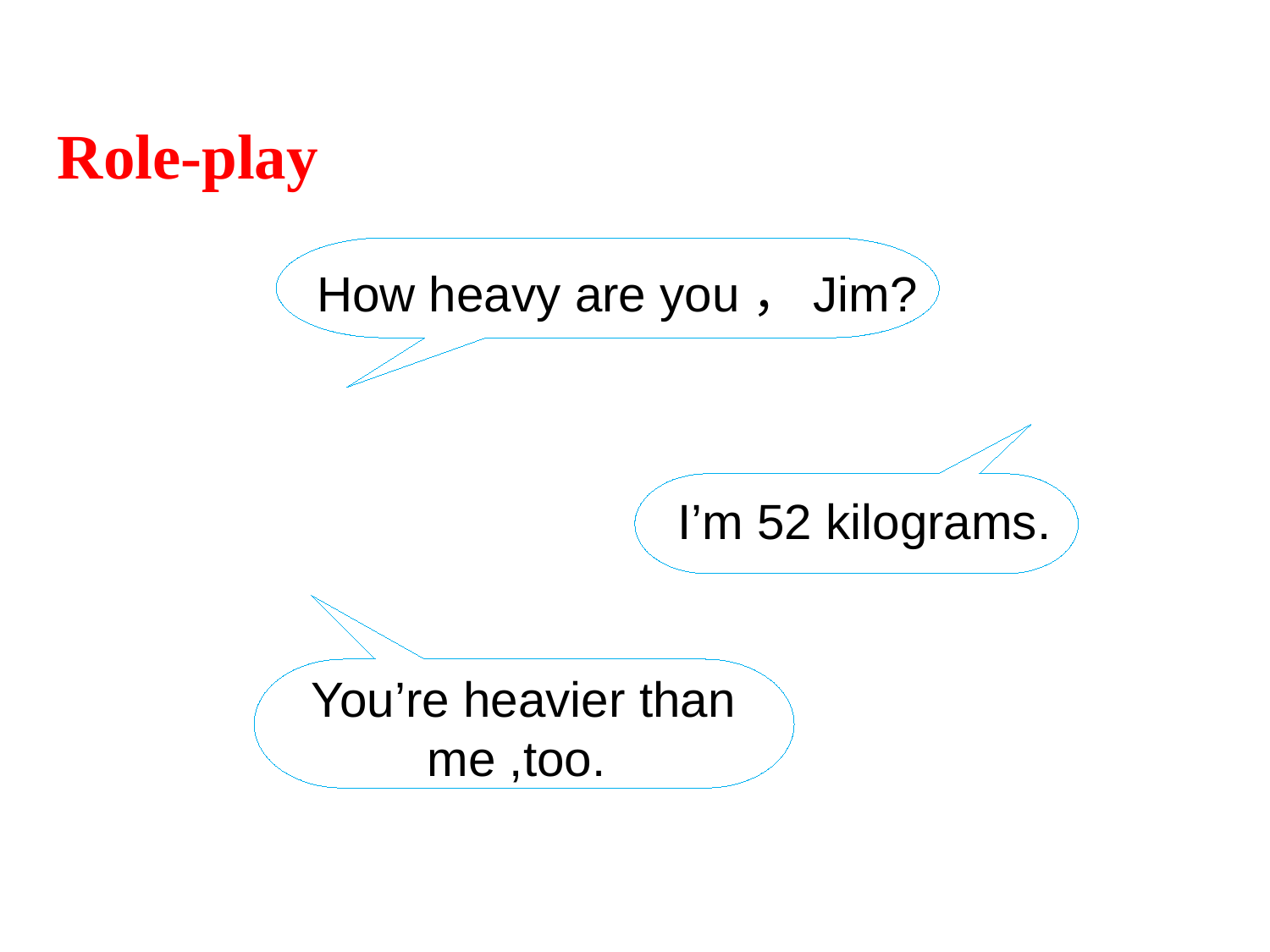

Role-play

How heavy are you，Jim?

I’m 52 kilograms.

You’re heavier than me ,too.